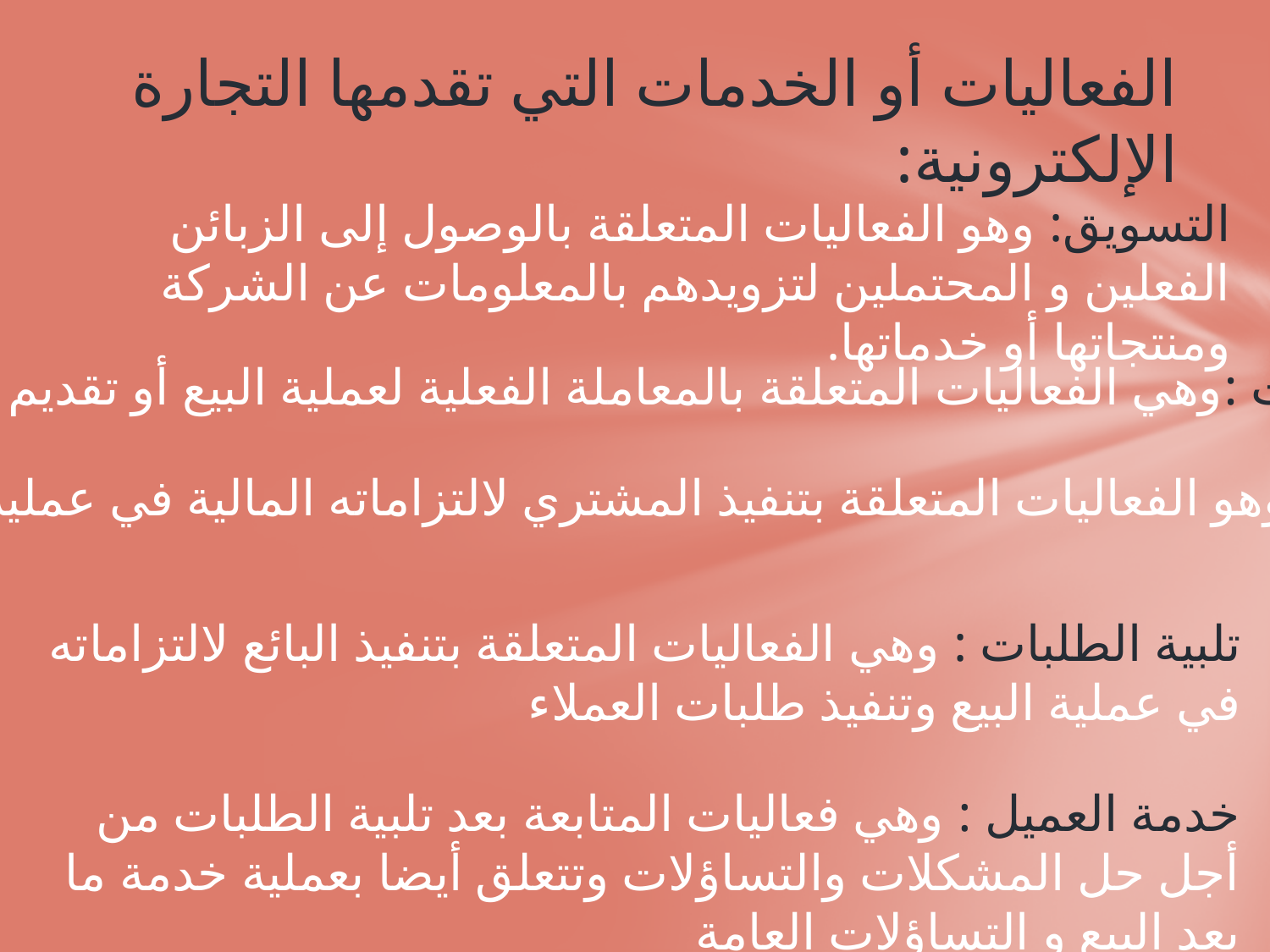

الفعاليات أو الخدمات التي تقدمها التجارة الإلكترونية:
التسويق: وهو الفعاليات المتعلقة بالوصول إلى الزبائن الفعلين و المحتملين لتزويدهم بالمعلومات عن الشركة ومنتجاتها أو خدماتها.
المبيعات :وهي الفعاليات المتعلقة بالمعاملة الفعلية لعملية البيع أو تقديم الخدمة
الدفع: وهو الفعاليات المتعلقة بتنفيذ المشتري لالتزاماته المالية في عملية الشراء
تلبية الطلبات : وهي الفعاليات المتعلقة بتنفيذ البائع لالتزاماته في عملية البيع وتنفيذ طلبات العملاء
خدمة العميل : وهي فعاليات المتابعة بعد تلبية الطلبات من أجل حل المشكلات والتساؤلات وتتعلق أيضا بعملية خدمة ما بعد البيع و التساؤلات العامة